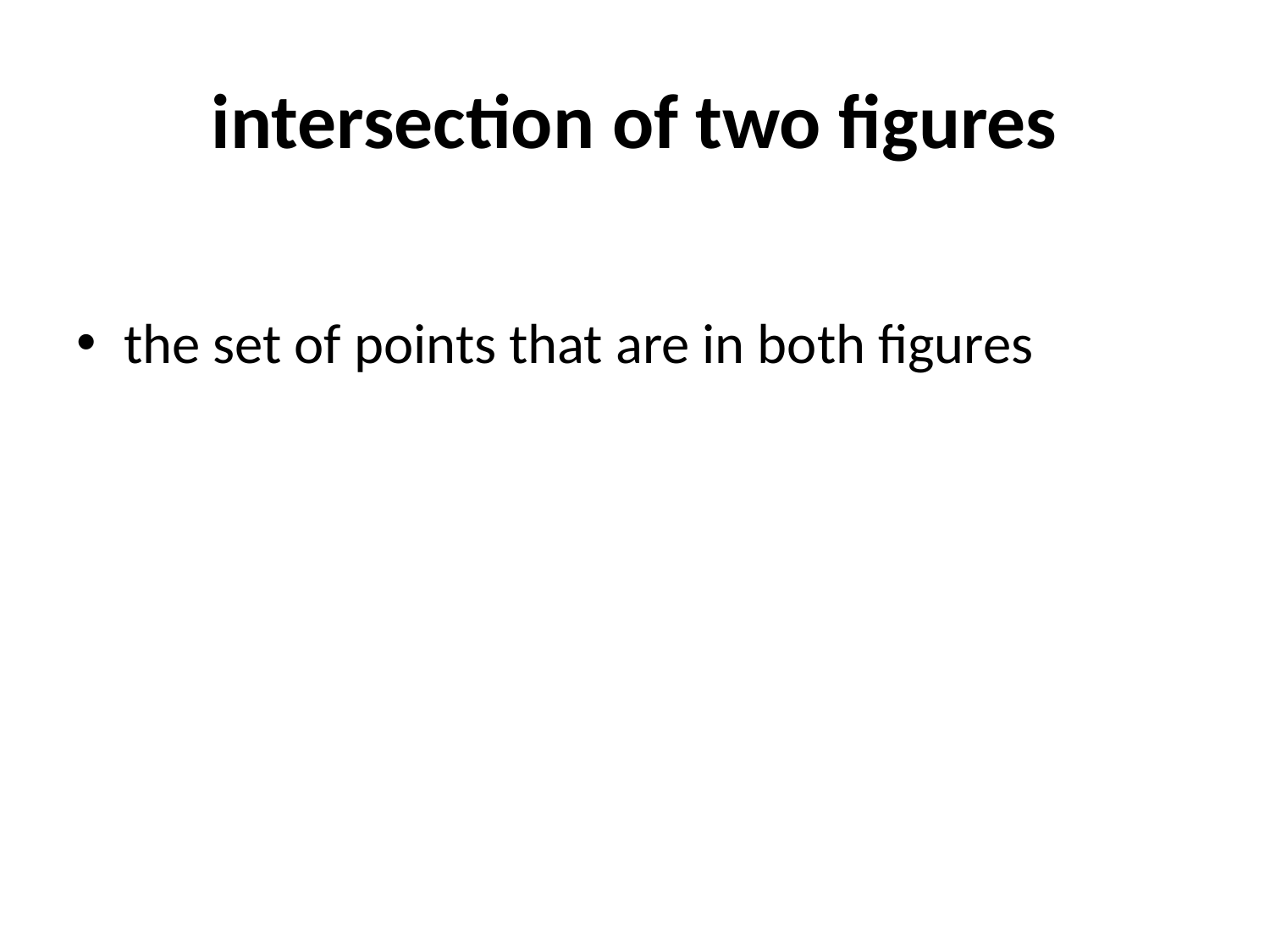

# intersection of two figures

the set of points that are in both figures